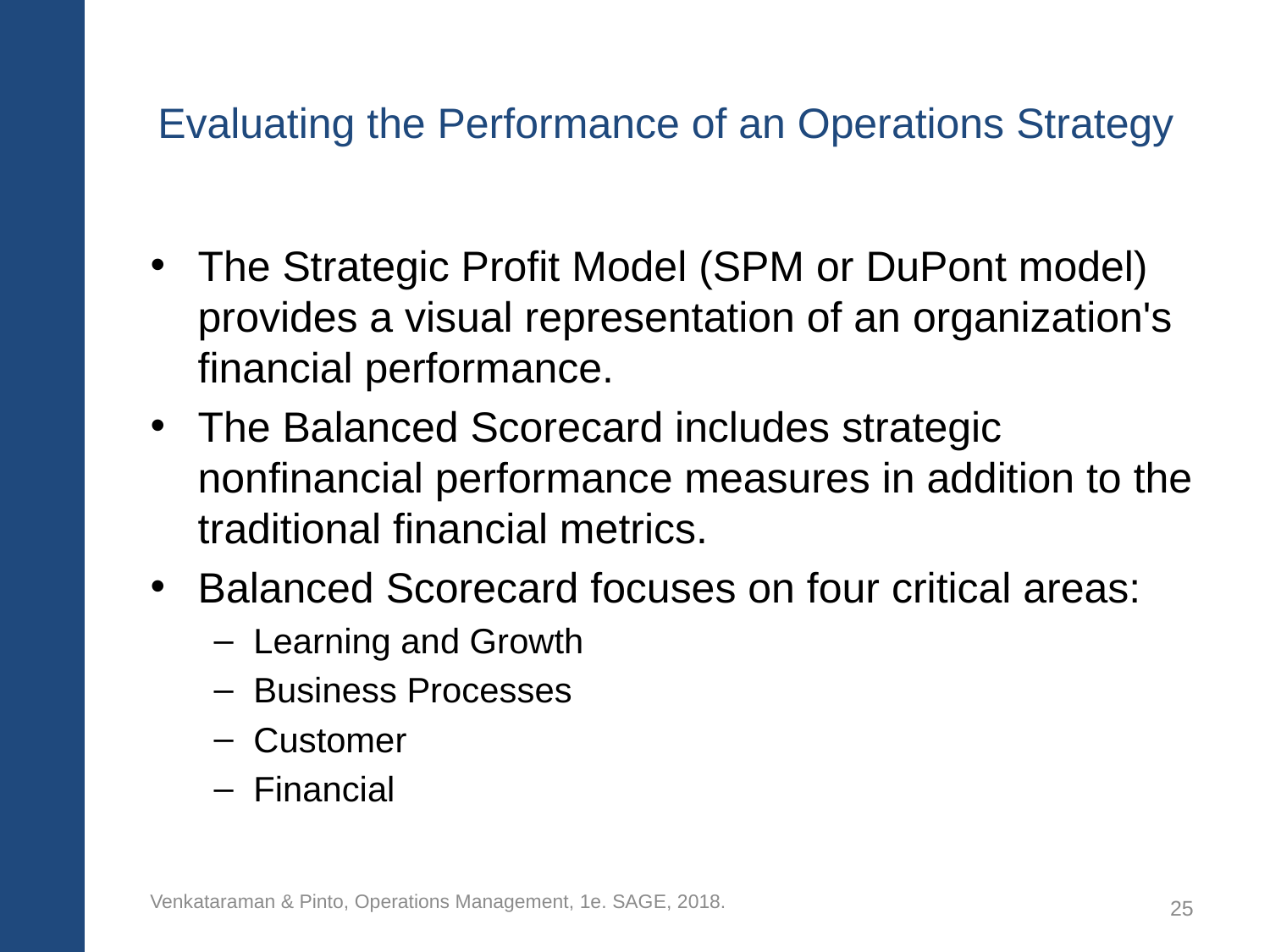

# Evaluating the Performance of an Operations Strategy
The Strategic Profit Model (SPM or DuPont model) provides a visual representation of an organization's financial performance.
The Balanced Scorecard includes strategic nonfinancial performance measures in addition to the traditional financial metrics.
Balanced Scorecard focuses on four critical areas:
Learning and Growth
Business Processes
Customer
Financial
Venkataraman & Pinto, Operations Management, 1e. SAGE, 2018.
25